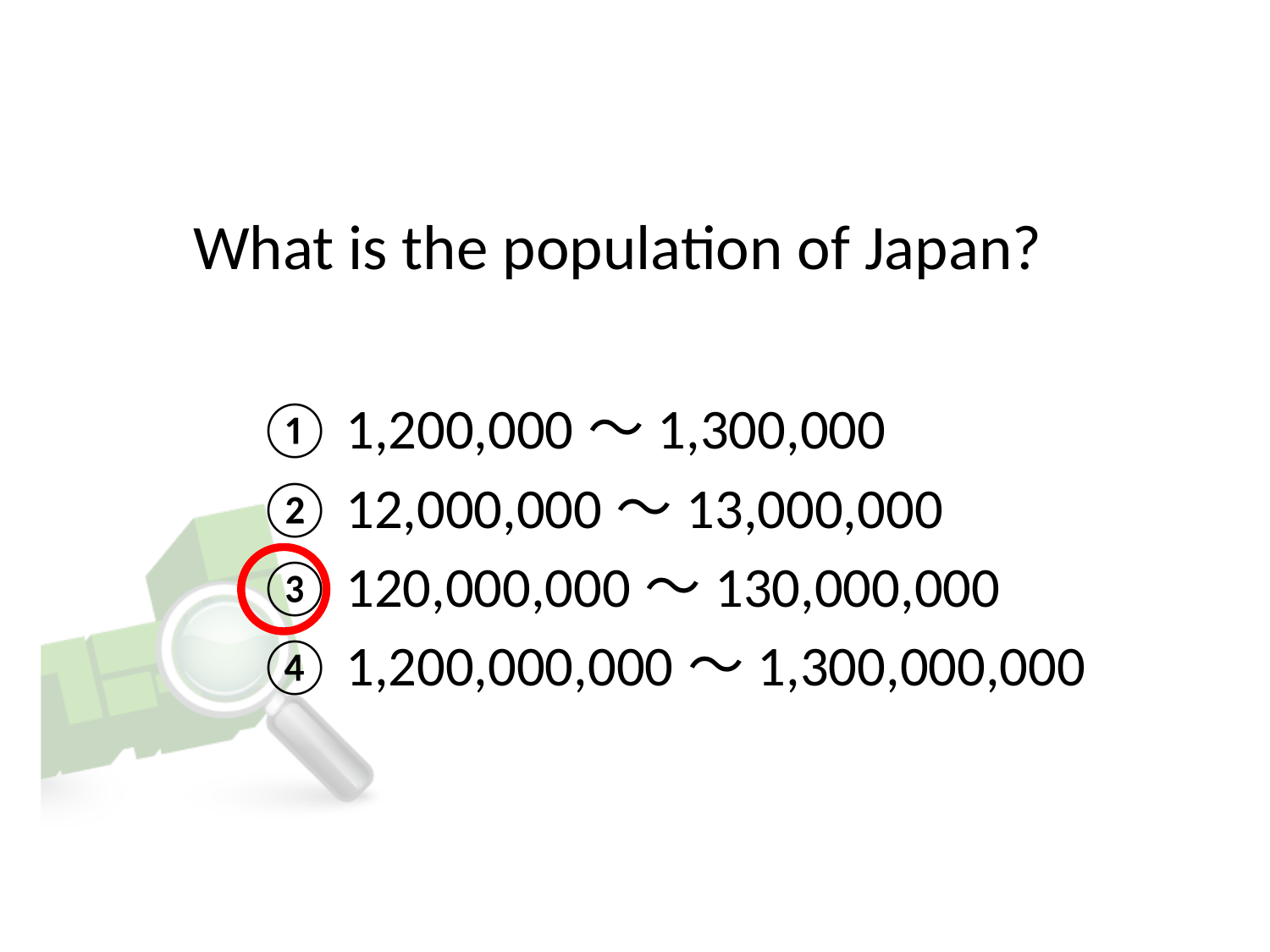

# What is the population of Japan?
① 1,200,000～1,300,000
② 12,000,000～13,000,000
③ 120,000,000～130,000,000
④ 1,200,000,000～1,300,000,000